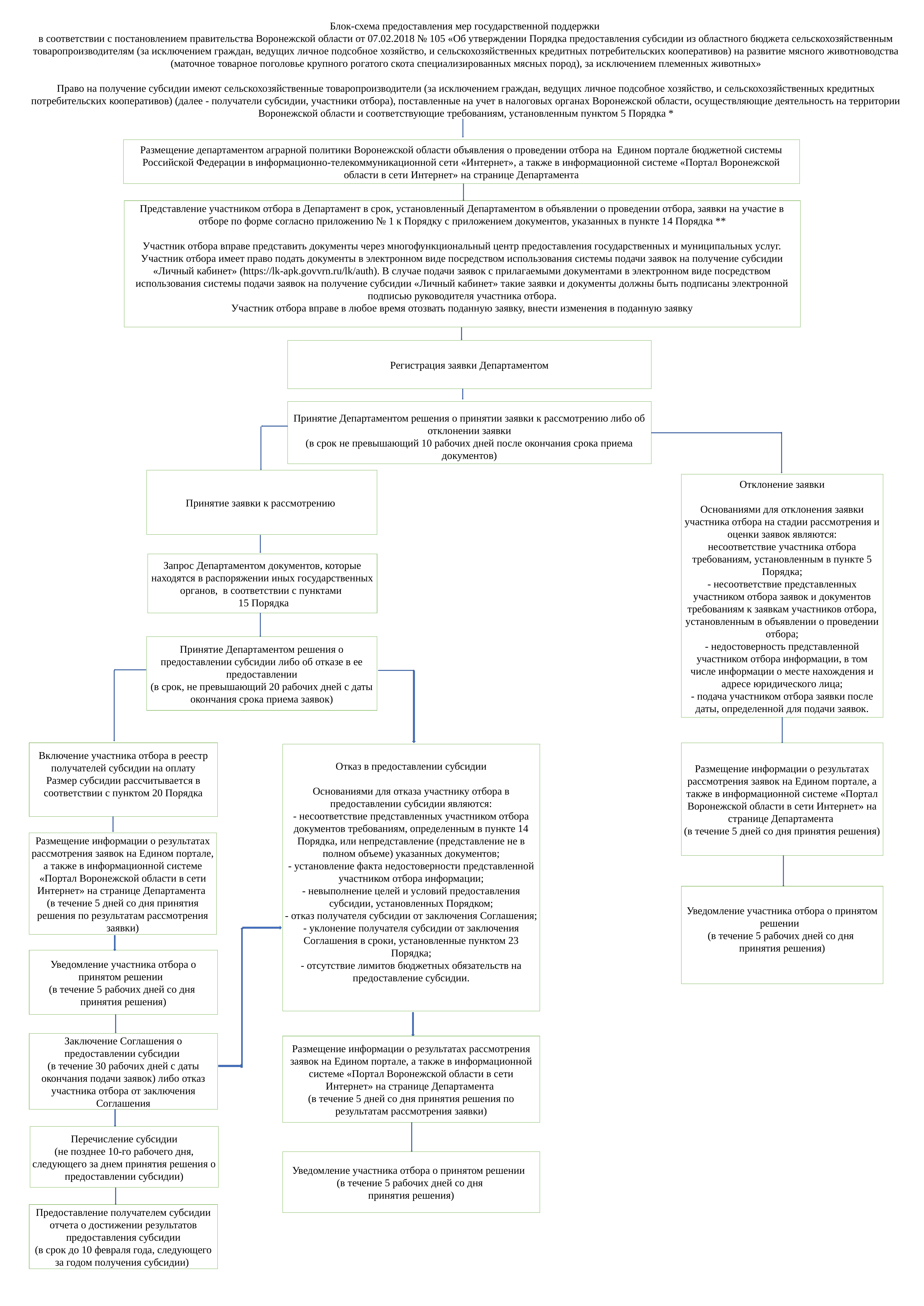

Блок-схема предоставления мер государственной поддержки
в соответствии с постановлением правительства Воронежской области от 07.02.2018 № 105 «Об утверждении Порядка предоставления субсидии из областного бюджета сельскохозяйственным товаропроизводителям (за исключением граждан, ведущих личное подсобное хозяйство, и сельскохозяйственных кредитных потребительских кооперативов) на развитие мясного животноводства (маточное товарное поголовье крупного рогатого скота специализированных мясных пород), за исключением племенных животных»

Право на получение субсидии имеют сельскохозяйственные товаропроизводители (за исключением граждан, ведущих личное подсобное хозяйство, и сельскохозяйственных кредитных потребительских кооперативов) (далее - получатели субсидии, участники отбора), поставленные на учет в налоговых органах Воронежской области, осуществляющие деятельность на территории Воронежской области и соответствующие требованиям, установленным пунктом 5 Порядка *

Размещение департаментом аграрной политики Воронежской области объявления о проведении отбора на  Едином портале бюджетной системы Российской Федерации в информационно-телекоммуникационной сети «Интернет», а также в информационной системе «Портал Воронежской области в сети Интернет» на странице Департамента

Представление участником отбора в Департамент в срок, установленный Департаментом в объявлении о проведении отбора, заявки на участие в отборе по форме согласно приложению № 1 к Порядку с приложением документов, указанных в пункте 14 Порядка **

Участник отбора вправе представить документы через многофункциональный центр предоставления государственных и муниципальных услуг.
Участник отбора имеет право подать документы в электронном виде посредством использования системы подачи заявок на получение субсидии «Личный кабинет» (https://lk-apk.govvrn.ru/lk/auth). В случае подачи заявок с прилагаемыми документами в электронном виде посредством использования системы подачи заявок на получение субсидии «Личный кабинет» такие заявки и документы должны быть подписаны электронной подписью руководителя участника отбора.
Участник отбора вправе в любое время отозвать поданную заявку, внести изменения в поданную заявку

Регистрация заявки Департаментом

Принятие Департаментом решения о принятии заявки к рассмотрению либо об отклонении заявки
(в срок не превышающий 10 рабочих дней после окончания срока приема документов)

Принятие заявки к рассмотрению

Отклонение заявки

Основаниями для отклонения заявки участника отбора на стадии рассмотрения и оценки заявок являются:
несоответствие участника отбора требованиям, установленным в пункте 5 Порядка;
- несоответствие представленных участником отбора заявок и документов требованиям к заявкам участников отбора, установленным в объявлении о проведении отбора;
- недостоверность представленной участником отбора информации, в том числе информации о месте нахождения и адресе юридического лица;
- подача участником отбора заявки после даты, определенной для подачи заявок.

 Запрос Департаментом документов, которые  находятся в распоряжении иных государственных органов,  в соответствии с пунктами
 15 Порядка

Принятие Департаментом решения о предоставлении субсидии либо об отказе в ее предоставлении
(в срок, не превышающий 20 рабочих дней с даты окончания срока приема заявок)

Включение участника отбора в реестр получателей субсидии на оплату
Размер субсидии рассчитывается в соответствии с пунктом 20 Порядка

Размещение информации о результатах рассмотрения заявок на Едином портале, а также в информационной системе «Портал Воронежской области в сети Интернет» на странице Департамента
(в течение 5 дней со дня принятия решения)

Отказ в предоставлении субсидии

Основаниями для отказа участнику отбора в предоставлении субсидии являются:
- несоответствие представленных участником отбора документов требованиям, определенным в пункте 14 Порядка, или непредставление (представление не в полном объеме) указанных документов;
- установление факта недостоверности представленной участником отбора информации;
- невыполнение целей и условий предоставления субсидии, установленных Порядком;
- отказ получателя субсидии от заключения Соглашения;
- уклонение получателя субсидии от заключения Соглашения в сроки, установленные пунктом 23 Порядка;
- отсутствие лимитов бюджетных обязательств на предоставление субсидии.

Размещение информации о результатах рассмотрения заявок на Едином портале, а также в информационной системе «Портал Воронежской области в сети Интернет» на странице Департамента
(в течение 5 дней со дня принятия решения по результатам рассмотрения заявки)

Уведомление участника отбора о принятом решении
(в течение 5 рабочих дней со дня
принятия решения)

Уведомление участника отбора о принятом решении
(в течение 5 рабочих дней со дня
принятия решения)

Заключение Соглашения о предоставлении субсидии
(в течение 30 рабочих дней с даты окончания подачи заявок) либо отказ участника отбора от заключения Соглашения

Размещение информации о результатах рассмотрения заявок на Едином портале, а также в информационной системе «Портал Воронежской области в сети Интернет» на странице Департамента
(в течение 5 дней со дня принятия решения по результатам рассмотрения заявки)

Перечисление субсидии
(не позднее 10-го рабочего дня, следующего за днем принятия решения о предоставлении субсидии)
Уведомление участника отбора о принятом решении
(в течение 5 рабочих дней со дня
принятия решения)

Предоставление получателем субсидии отчета о достижении результатов предоставления субсидии
(в срок до 10 февраля года, следующего за годом получения субсидии)